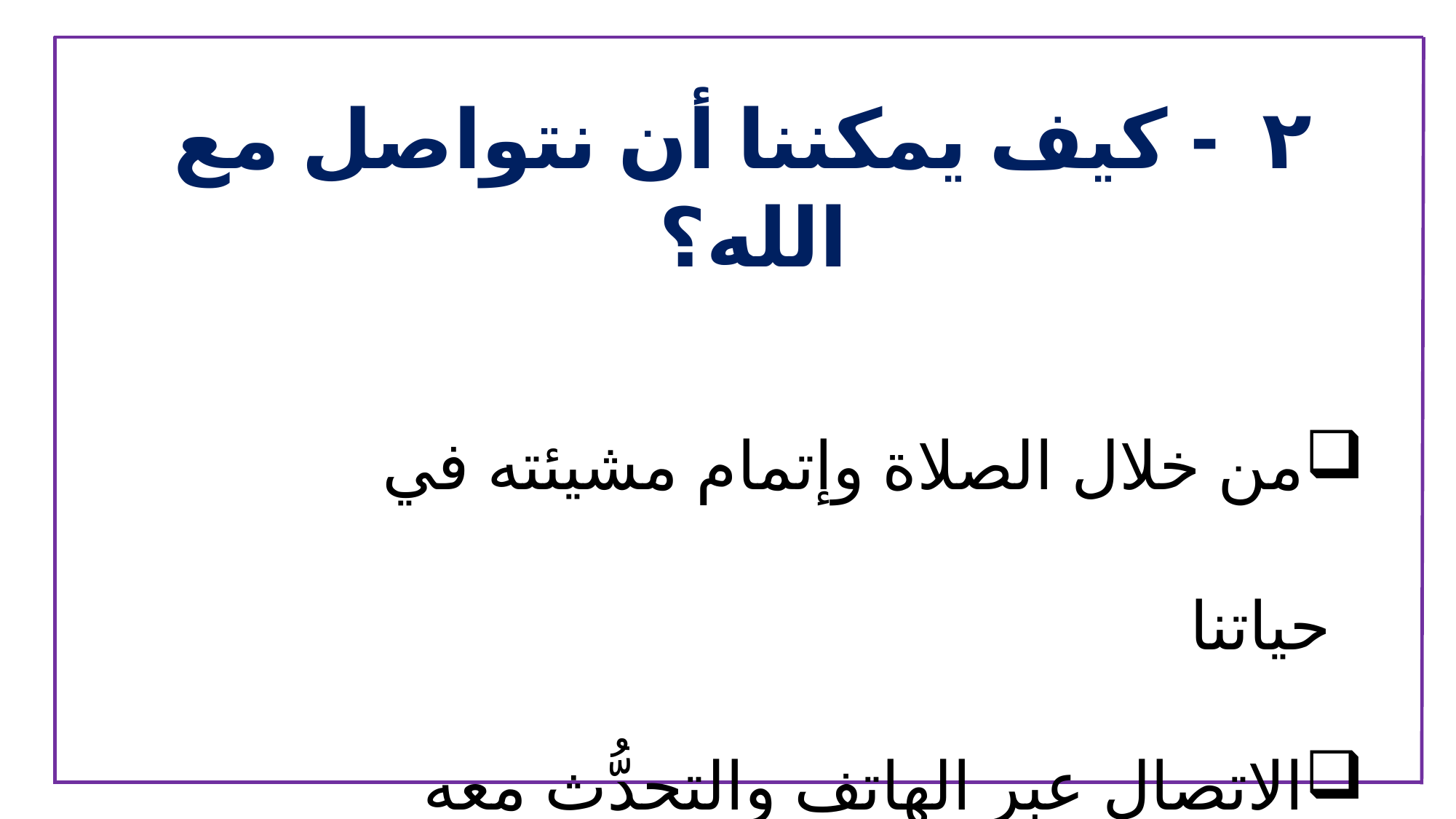

٢  - كيف يمكننا أن نتواصل مع الله؟
من خلال الصلاة وإتمام مشيئته في حياتنا
الاتصال عبر الهاتف والتحدُّث معه